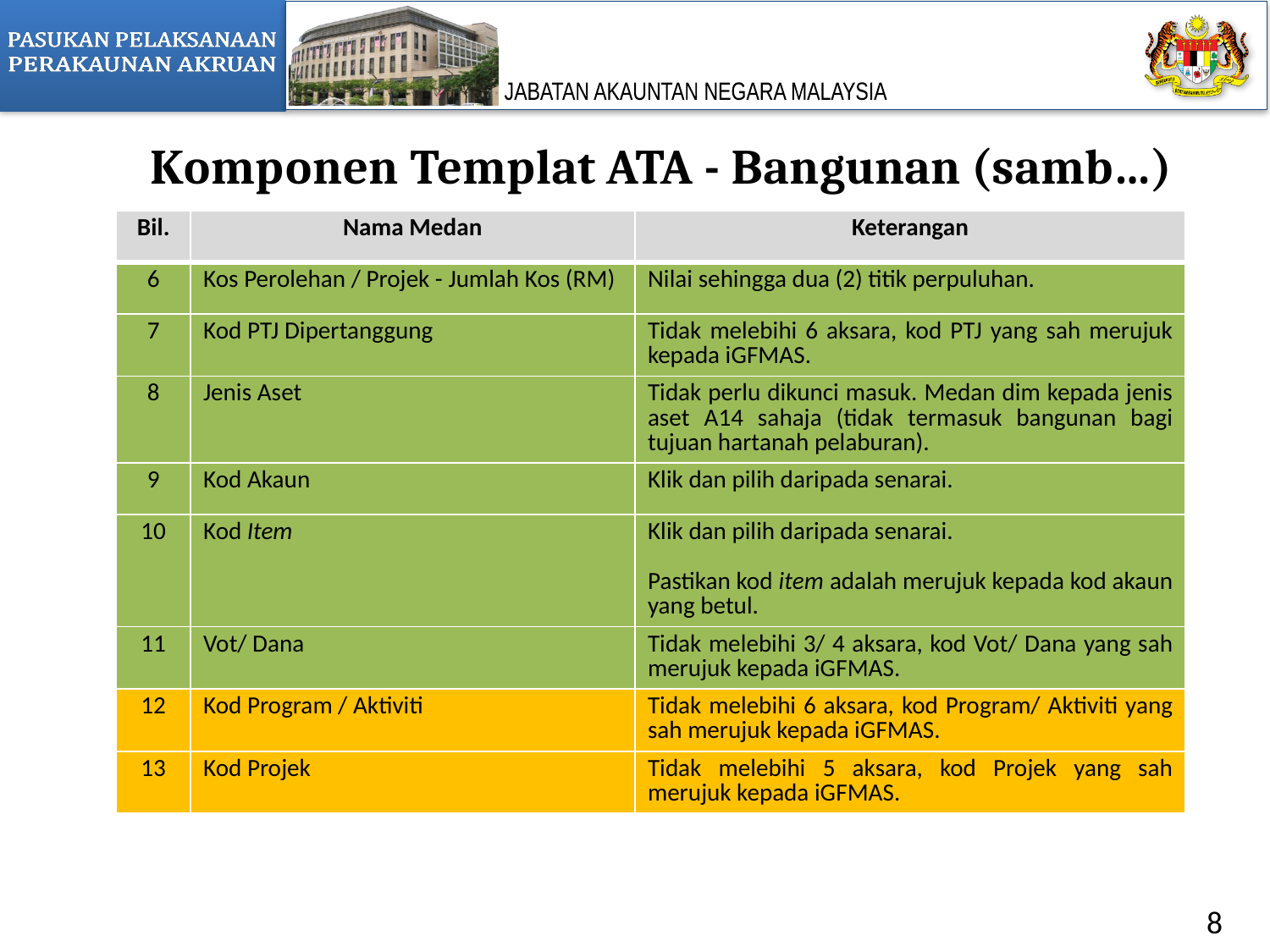

Komponen Templat ATA - Bangunan (samb…)
| Bil. | Nama Medan | Keterangan |
| --- | --- | --- |
| 6 | Kos Perolehan / Projek - Jumlah Kos (RM) | Nilai sehingga dua (2) titik perpuluhan. |
| 7 | Kod PTJ Dipertanggung | Tidak melebihi 6 aksara, kod PTJ yang sah merujuk kepada iGFMAS. |
| 8 | Jenis Aset | Tidak perlu dikunci masuk. Medan dim kepada jenis aset A14 sahaja (tidak termasuk bangunan bagi tujuan hartanah pelaburan). |
| 9 | Kod Akaun | Klik dan pilih daripada senarai. |
| 10 | Kod Item | Klik dan pilih daripada senarai. Pastikan kod item adalah merujuk kepada kod akaun yang betul. |
| 11 | Vot/ Dana | Tidak melebihi 3/ 4 aksara, kod Vot/ Dana yang sah merujuk kepada iGFMAS. |
| 12 | Kod Program / Aktiviti | Tidak melebihi 6 aksara, kod Program/ Aktiviti yang sah merujuk kepada iGFMAS. |
| 13 | Kod Projek | Tidak melebihi 5 aksara, kod Projek yang sah merujuk kepada iGFMAS. |
8